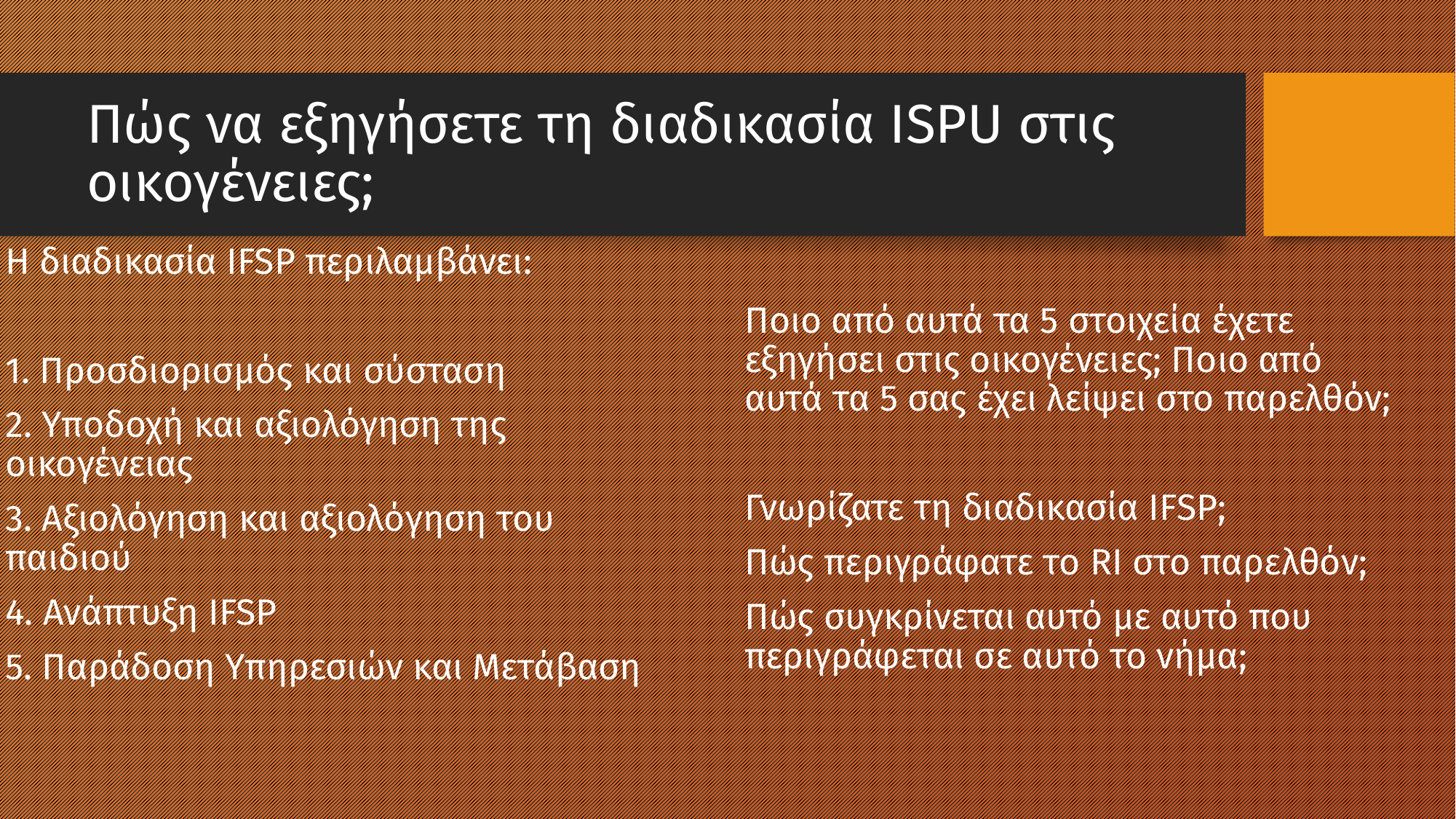

# Πώς να εξηγήσετε τη διαδικασία ISPU στις οικογένειες;
Η διαδικασία IFSP περιλαμβάνει:

1. Προσδιορισμός και σύσταση
2. Υποδοχή και αξιολόγηση της οικογένειας
3. Αξιολόγηση και αξιολόγηση του παιδιού
4. Ανάπτυξη IFSP
5. Παράδοση Υπηρεσιών και Μετάβαση

Ποιο από αυτά τα 5 στοιχεία έχετε εξηγήσει στις οικογένειες; Ποιο από αυτά τα 5 σας έχει λείψει στο παρελθόν;

Γνωρίζατε τη διαδικασία IFSP;
Πώς περιγράφατε το RI στο παρελθόν;
Πώς συγκρίνεται αυτό με αυτό που περιγράφεται σε αυτό το νήμα;